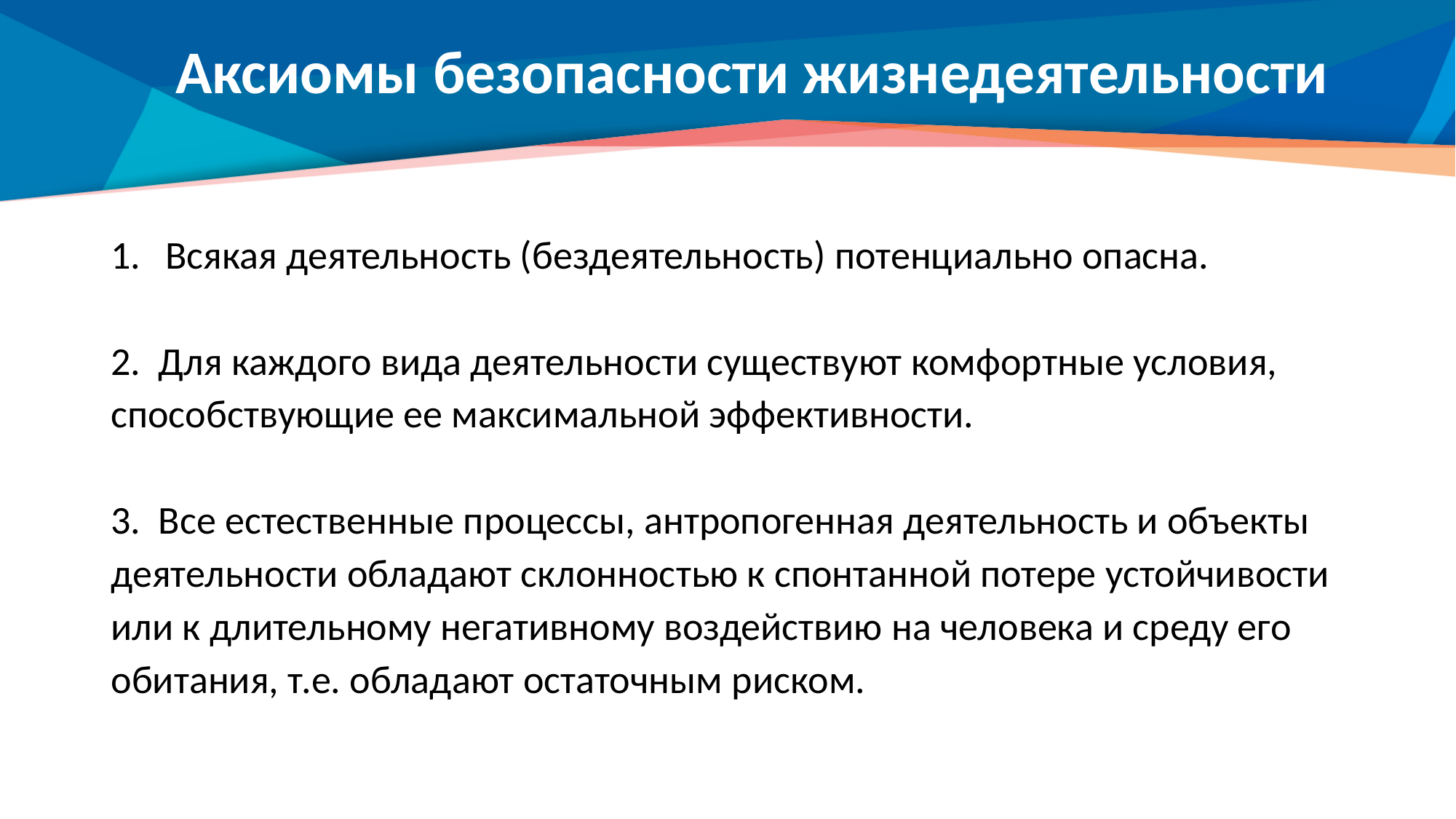

# Аксиомы безопасности жизнедеятельности
Всякая деятельность (бездеятельность) потенциально опасна.

2.  Для каждого вида деятельности существуют комфортные условия, способствующие ее максимальной эффективности.

3.  Все естественные процессы, антропогенная деятельность и объекты деятельности обладают склонностью к спонтанной потере устойчивости или к длительному негативному воздействию на человека и среду его обитания, т.е. обладают остаточным риском.